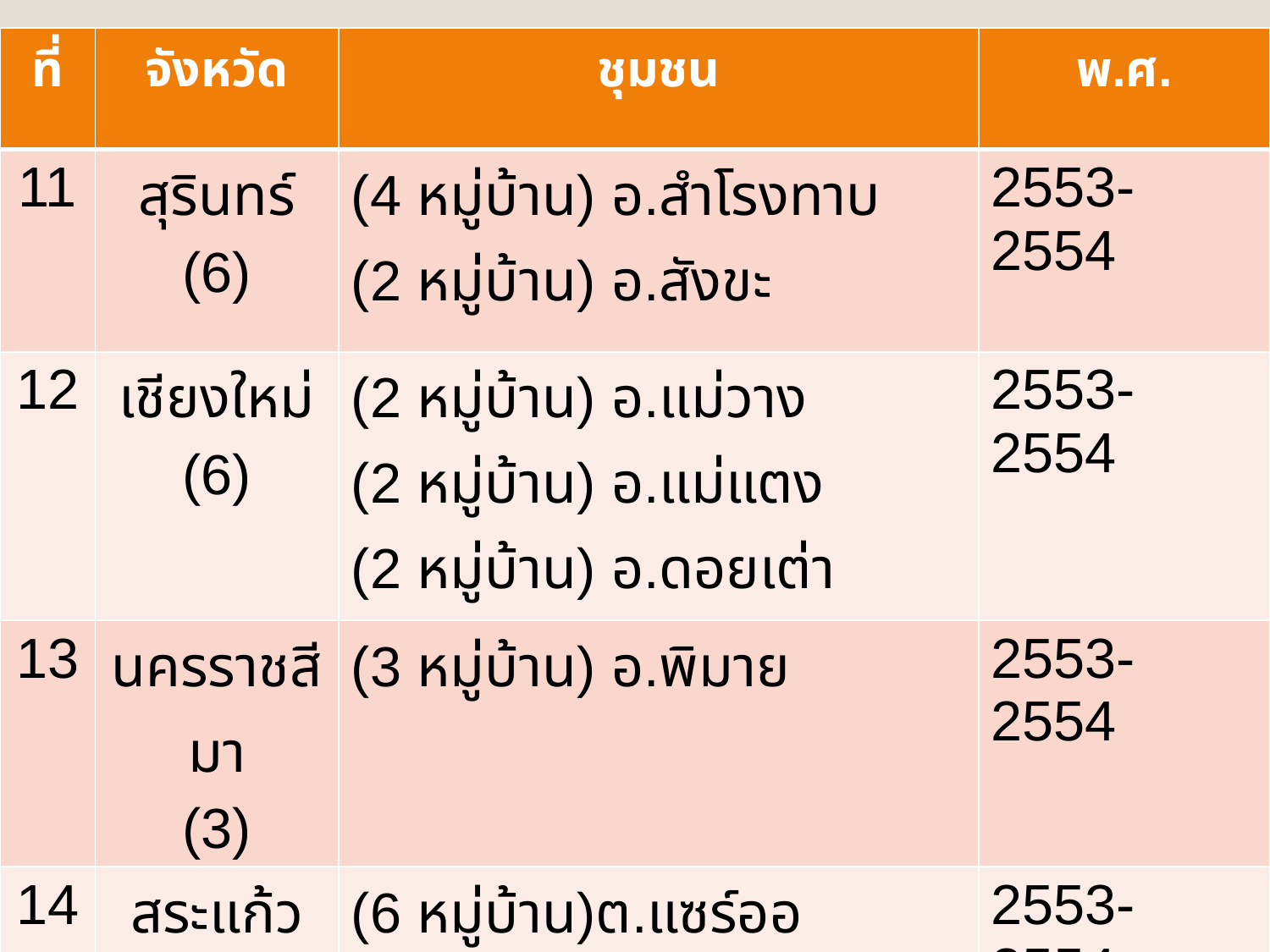

| ที่ | จังหวัด | ชุมชน | พ.ศ. |
| --- | --- | --- | --- |
| 11 | สุรินทร์ (6) | (4 หมู่บ้าน) อ.สำโรงทาบ (2 หมู่บ้าน) อ.สังขะ | 2553-2554 |
| 12 | เชียงใหม่ (6) | (2 หมู่บ้าน) อ.แม่วาง (2 หมู่บ้าน) อ.แม่แตง (2 หมู่บ้าน) อ.ดอยเต่า | 2553-2554 |
| 13 | นครราชสีมา (3) | (3 หมู่บ้าน) อ.พิมาย | 2553-2554 |
| 14 | สระแก้ว (6) | (6 หมู่บ้าน)ต.แซร์ออ อ.วัฒนานคร | 2553-2554 |